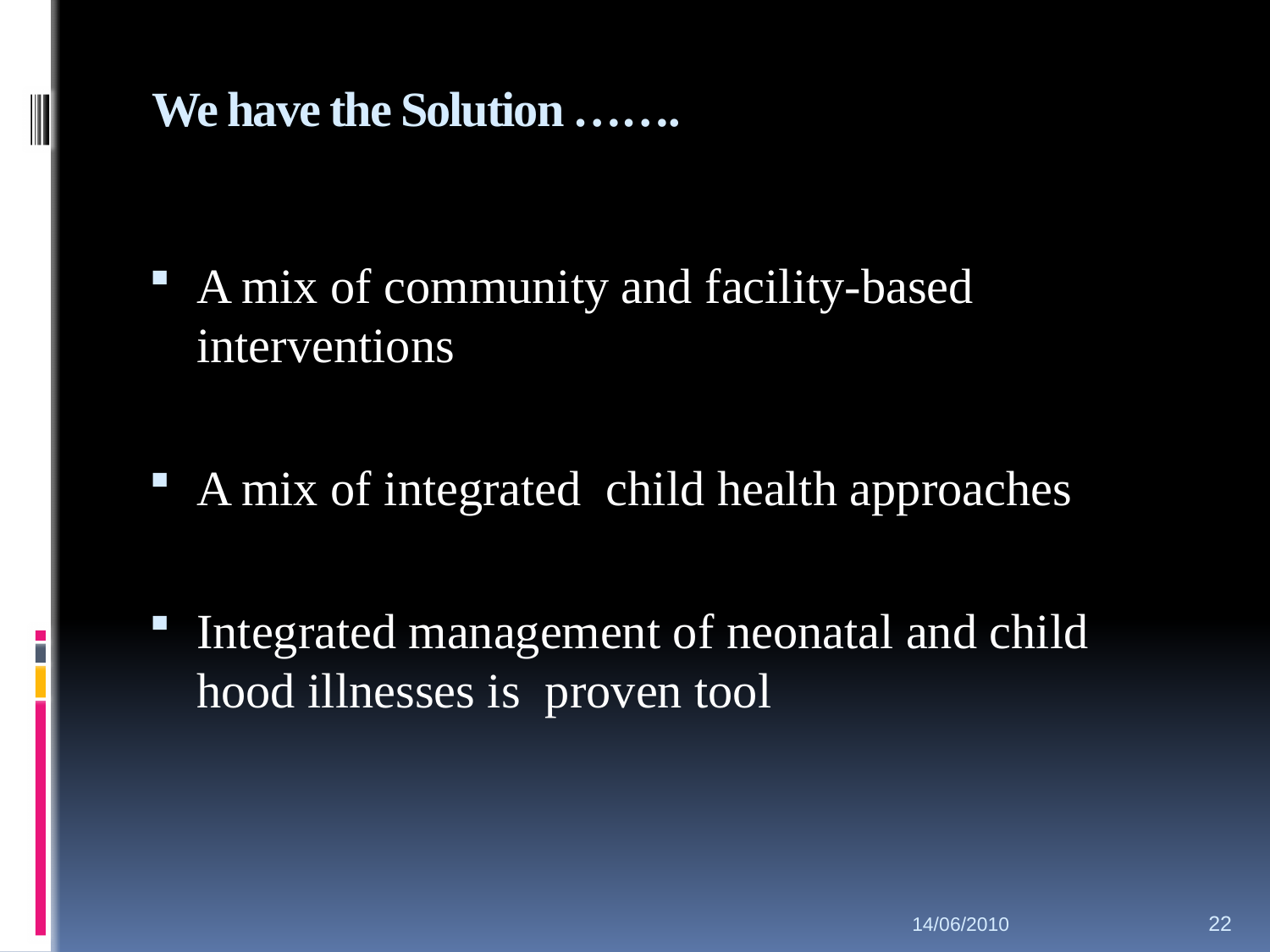

# We have the Solution …….
A mix of community and facility-based interventions

A mix of integrated  child health approaches

Integrated management of neonatal and child hood illnesses is  proven tool

14/06/2010
22